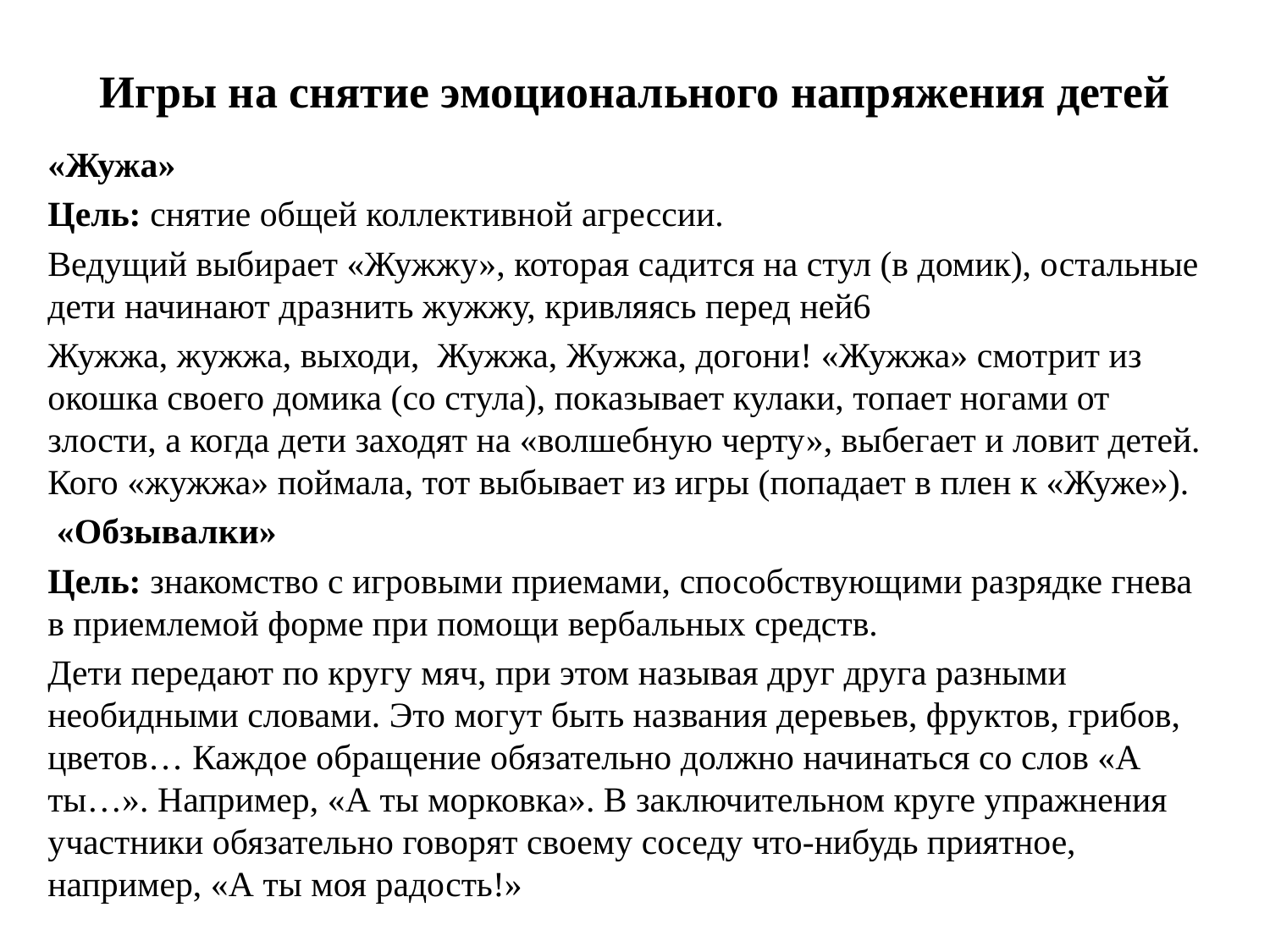

# Игры на снятие эмоционального напряжения детей

«Жужа»
Цель: снятие общей коллективной агрессии.
Ведущий выбирает «Жужжу», которая садится на стул (в домик), остальные дети начинают дразнить жужжу, кривляясь перед ней6
Жужжа, жужжа, выходи,  Жужжа, Жужжа, догони! «Жужжа» смотрит из окошка своего домика (со стула), показывает кулаки, топает ногами от злости, а когда дети заходят на «волшебную черту», выбегает и ловит детей. Кого «жужжа» поймала, тот выбывает из игры (попадает в плен к «Жуже»).
 «Обзывалки»
Цель: знакомство с игровыми приемами, способствующими разрядке гнева в приемлемой форме при помощи вербальных средств.
Дети передают по кругу мяч, при этом называя друг друга разными необидными словами. Это могут быть названия деревьев, фруктов, грибов, цветов… Каждое обращение обязательно должно начинаться со слов «А ты…». Например, «А ты морковка». В заключительном круге упражнения участники обязательно говорят своему соседу что-нибудь приятное, например, «А ты моя радость!»